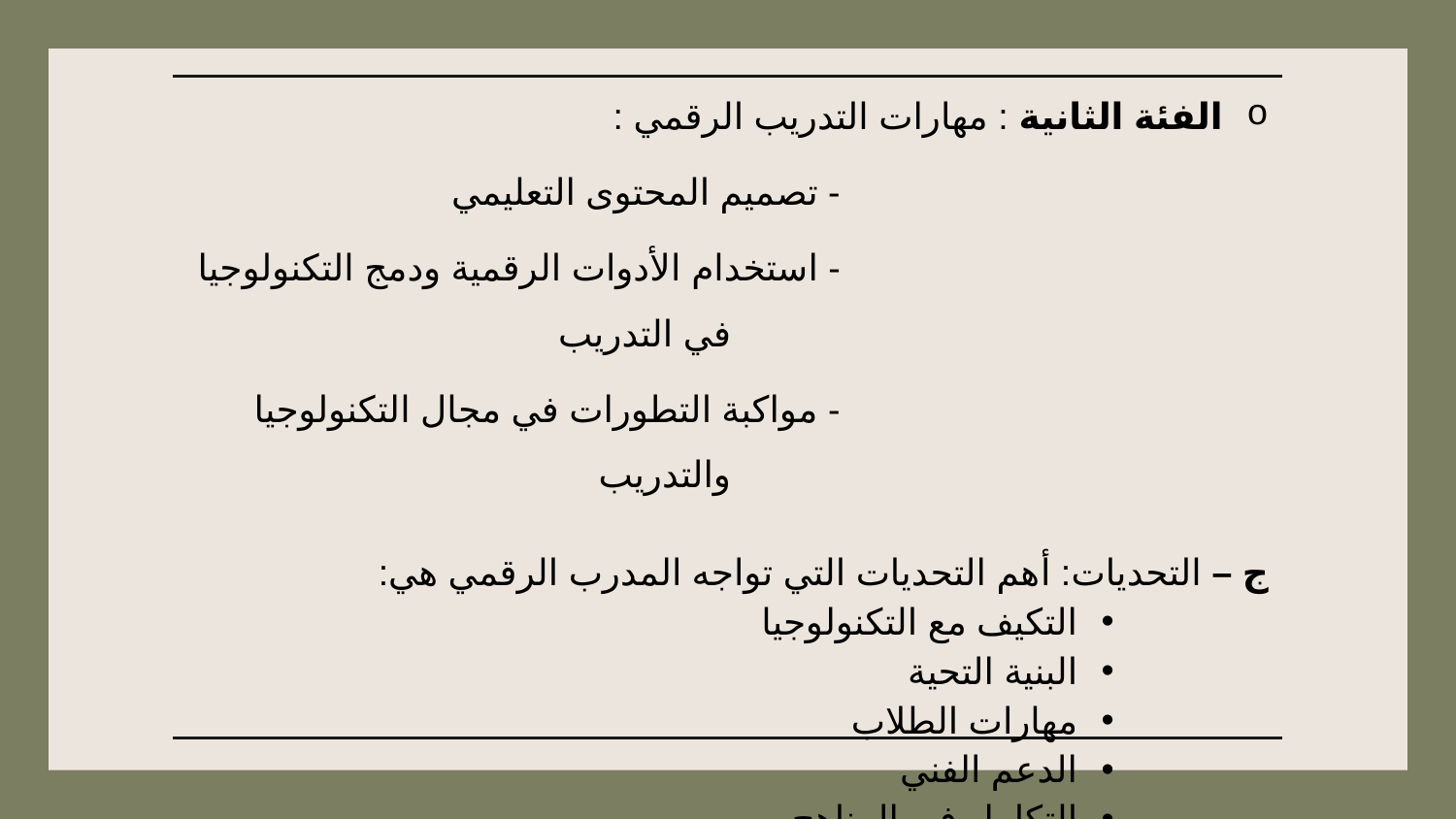

الفئة الثانية : مهارات التدريب الرقمي :
- تصميم المحتوى التعليمي
- استخدام الأدوات الرقمية ودمج التكنولوجيا في التدريب
- مواكبة التطورات في مجال التكنولوجيا والتدريب

ج – التحديات: أهم التحديات التي تواجه المدرب الرقمي هي:
التكيف مع التكنولوجيا
البنية التحية
مهارات الطلاب
الدعم الفني
التكامل في المناهج